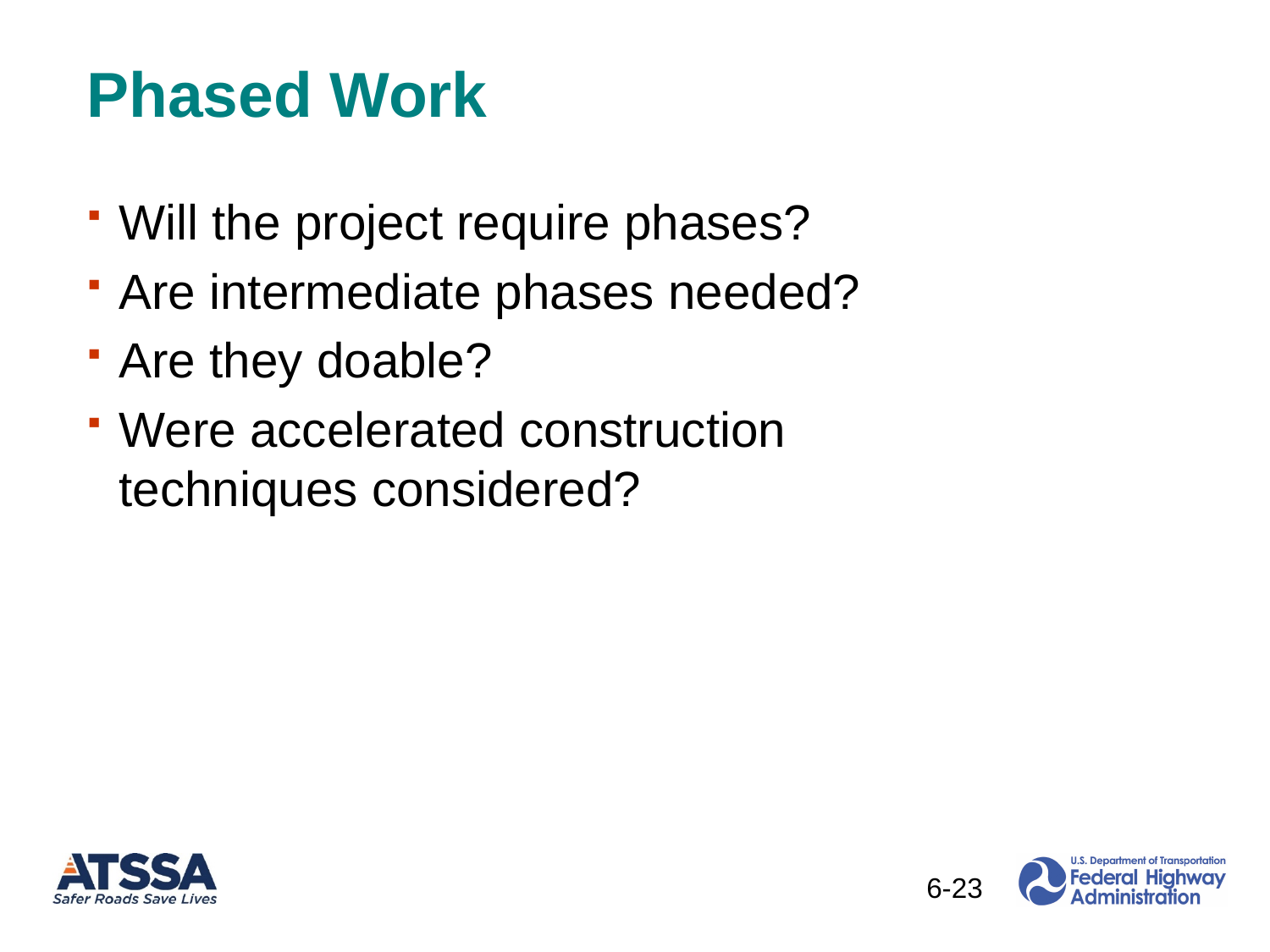

# Phased Work
Will the project require phases?
Are intermediate phases needed?
Are they doable?
Were accelerated construction techniques considered?